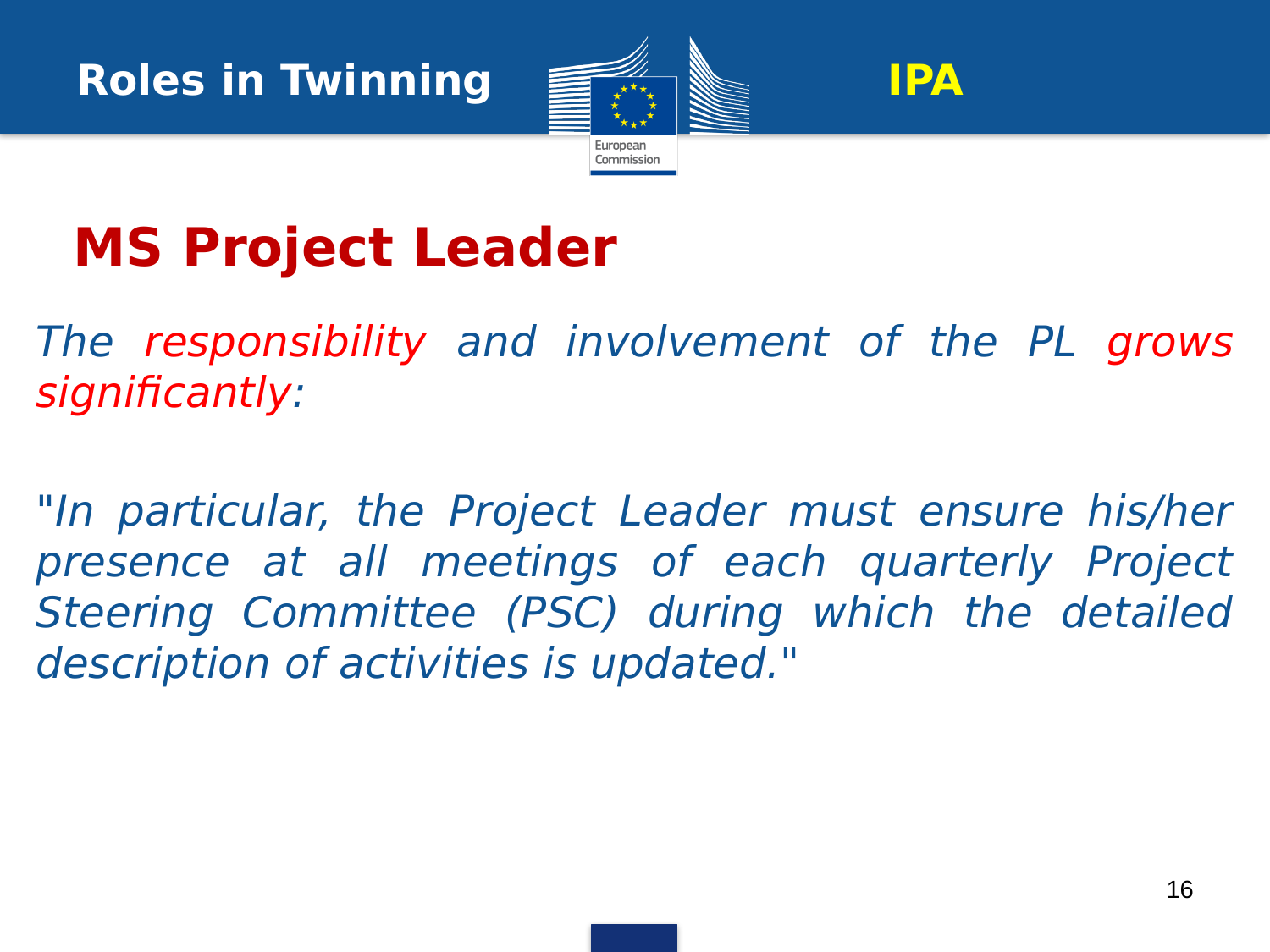

Roles in Twinning				IPA
# MS Project Leader
The responsibility and involvement of the PL grows significantly:

"In particular, the Project Leader must ensure his/her presence at all meetings of each quarterly Project Steering Committee (PSC) during which the detailed description of activities is updated."

16